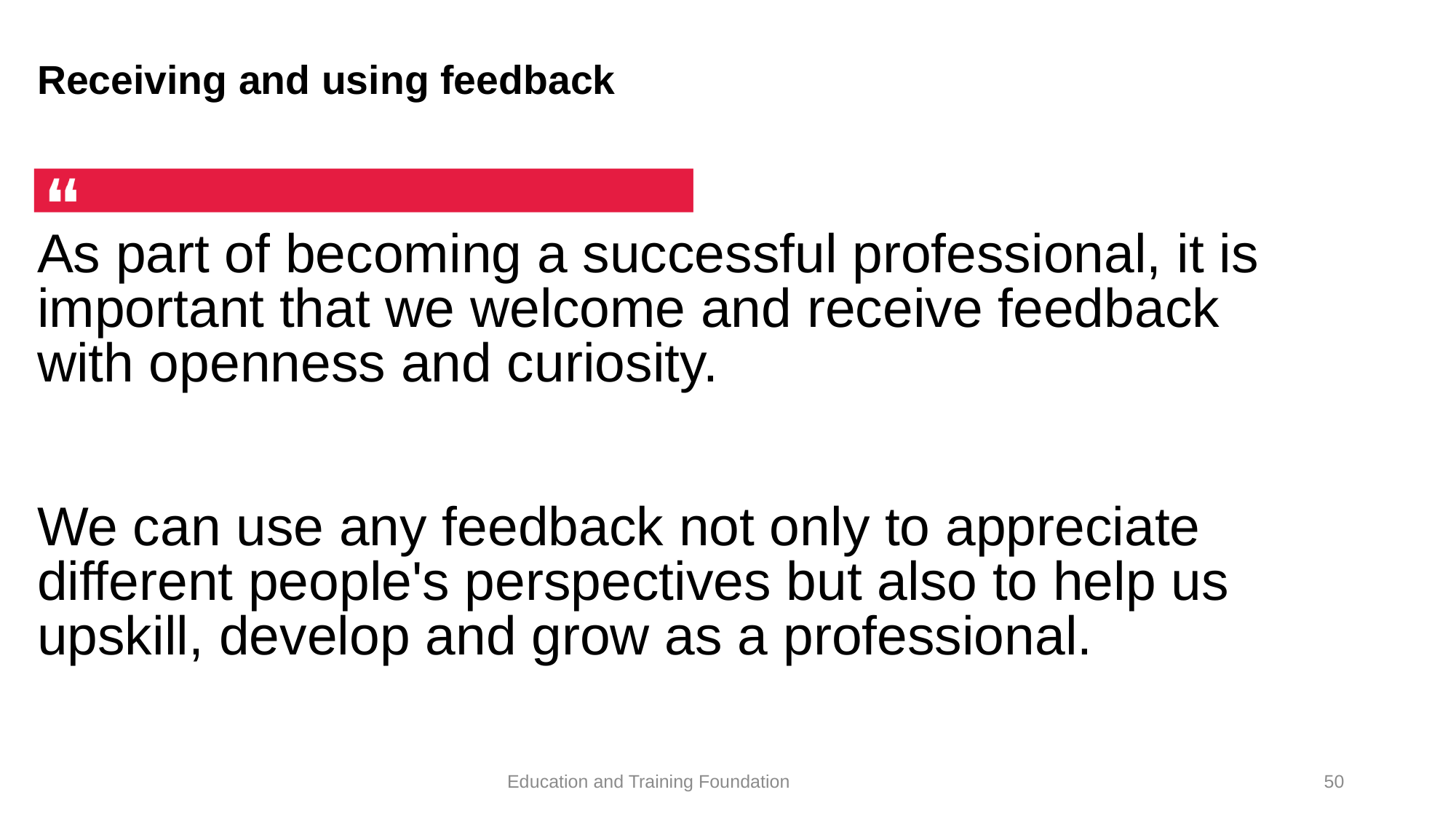

# Receiving and using feedback
As part of becoming a successful professional, it is important that we welcome and receive feedback with openness and curiosity.

We can use any feedback not only to appreciate different people's perspectives but also to help us upskill, develop and grow as a professional.
50
Education and Training Foundation